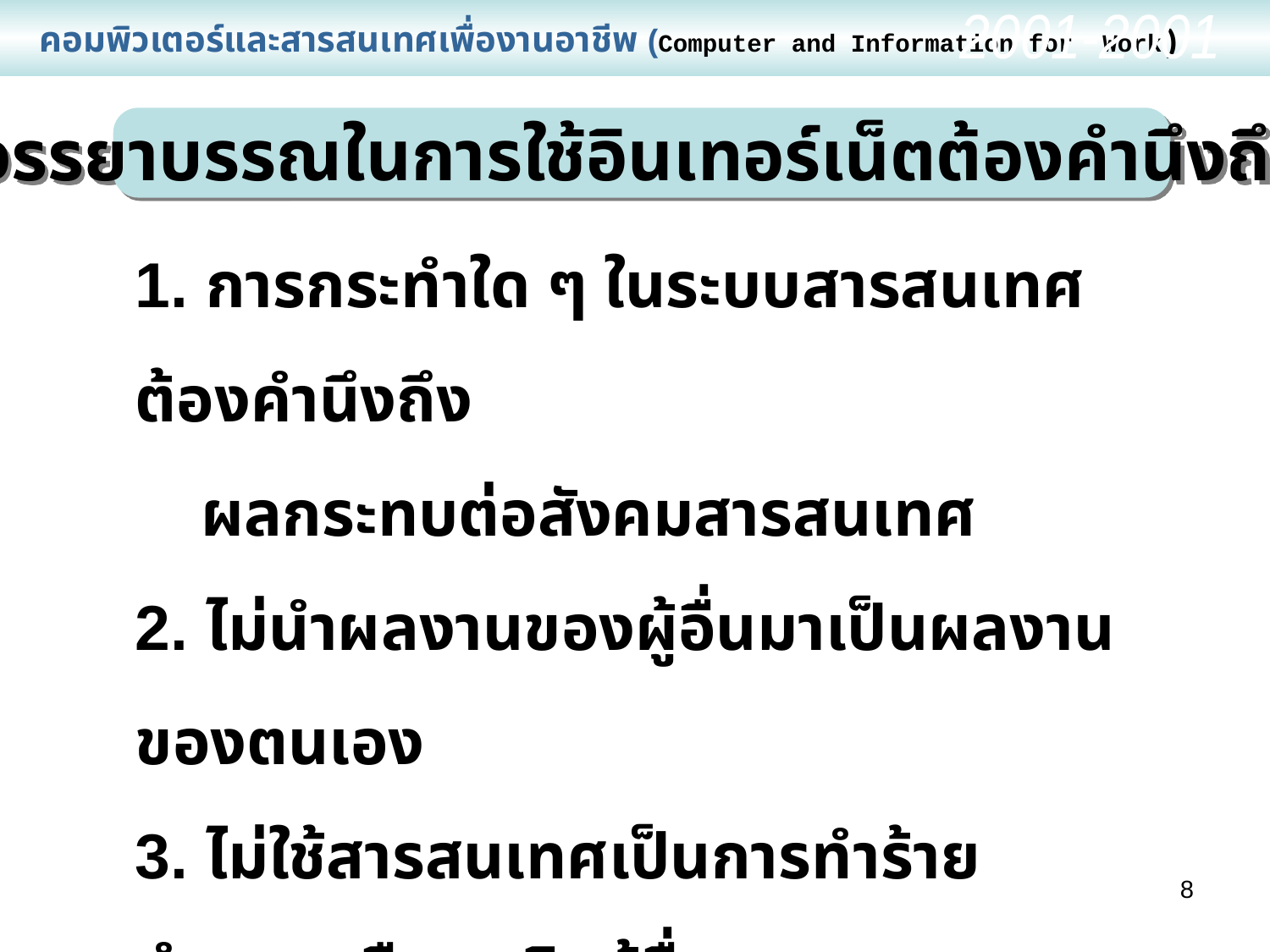

คอมพิวเตอร์และสารสนเทศเพื่องานอาชีพ (Computer and Information for  Work)
2001-2001
จรรยาบรรณในการใช้อินเทอร์เน็ตต้องคำนึงถึง
1. การกระทำใด ๆ ในระบบสารสนเทศ ต้องคำนึงถึง
    ผลกระทบต่อสังคมสารสนเทศ
2. ไม่นำผลงานของผู้อื่นมาเป็นผลงานของตนเอง
3. ไม่ใช้สารสนเทศเป็นการทำร้าย ทำลาย หรือละเมิดผู้อื่น
4. ไม่รบกวนการทำงาน และระบบเครือข่ายของผู้อื่น
5. ต้องไม่ทำการเข้าแก้ไขข้อมูลของผู้อื่นโดยไม่ได้รับอนุญาต
8